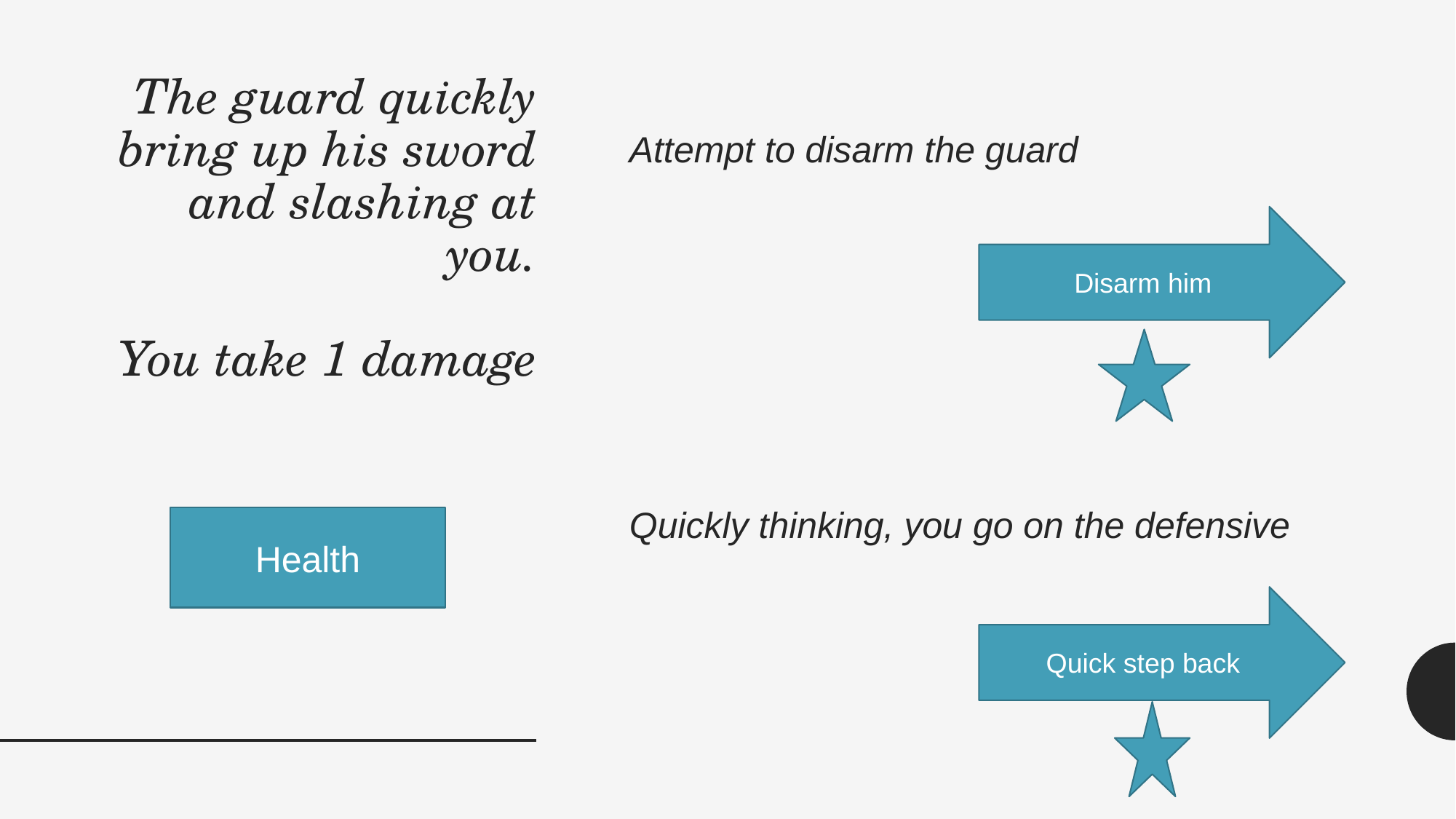

# The guard quickly bring up his sword and slashing at you. You take 1 damage
Attempt to disarm the guard

Disarm him

Quickly thinking, you go on the defensive
Health

Quick step back